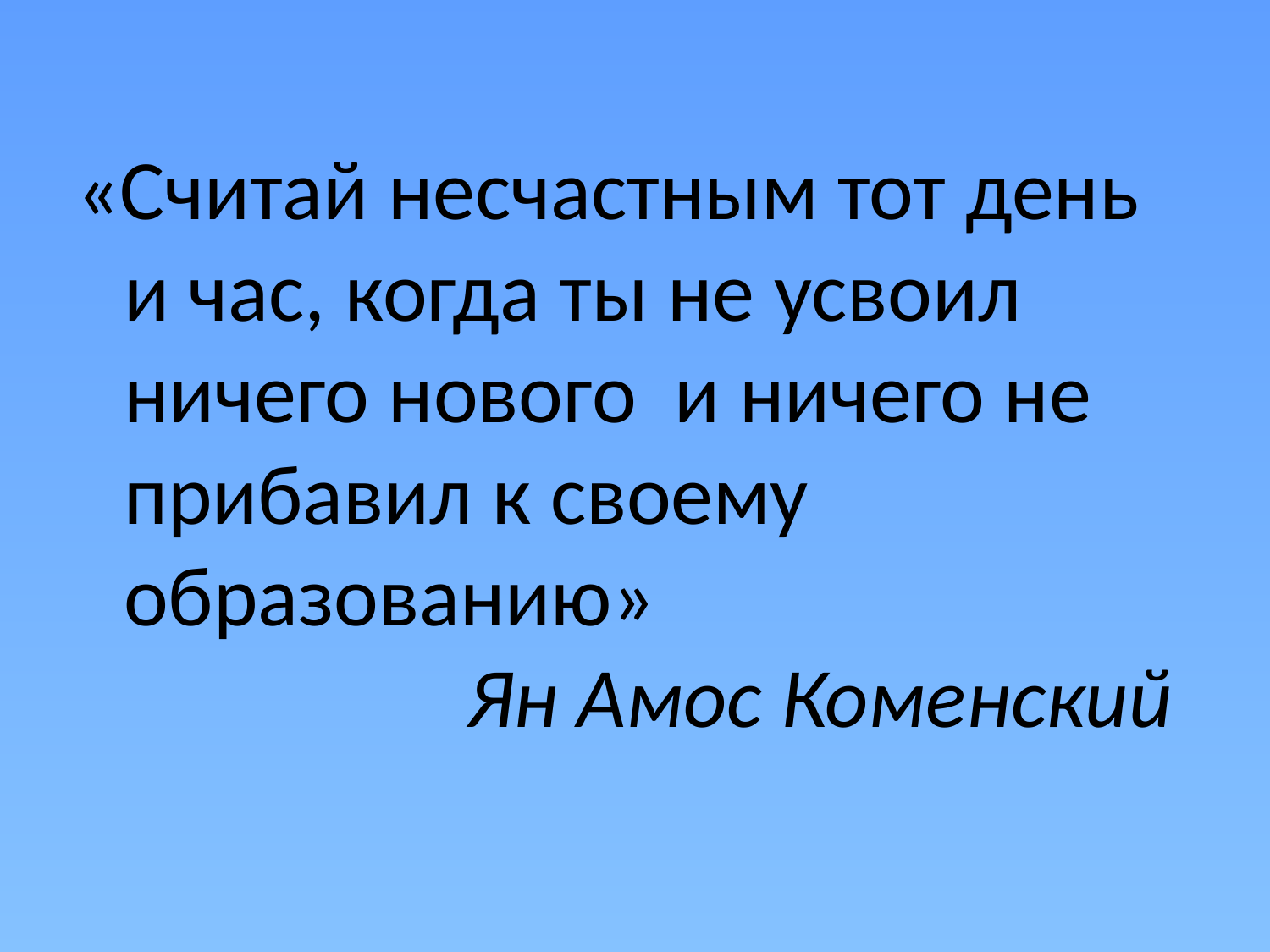

#
«Считай несчастным тот день и час, когда ты не усвоил ничего нового  и ничего не прибавил к своему образованию»
                  Ян Амос Коменский